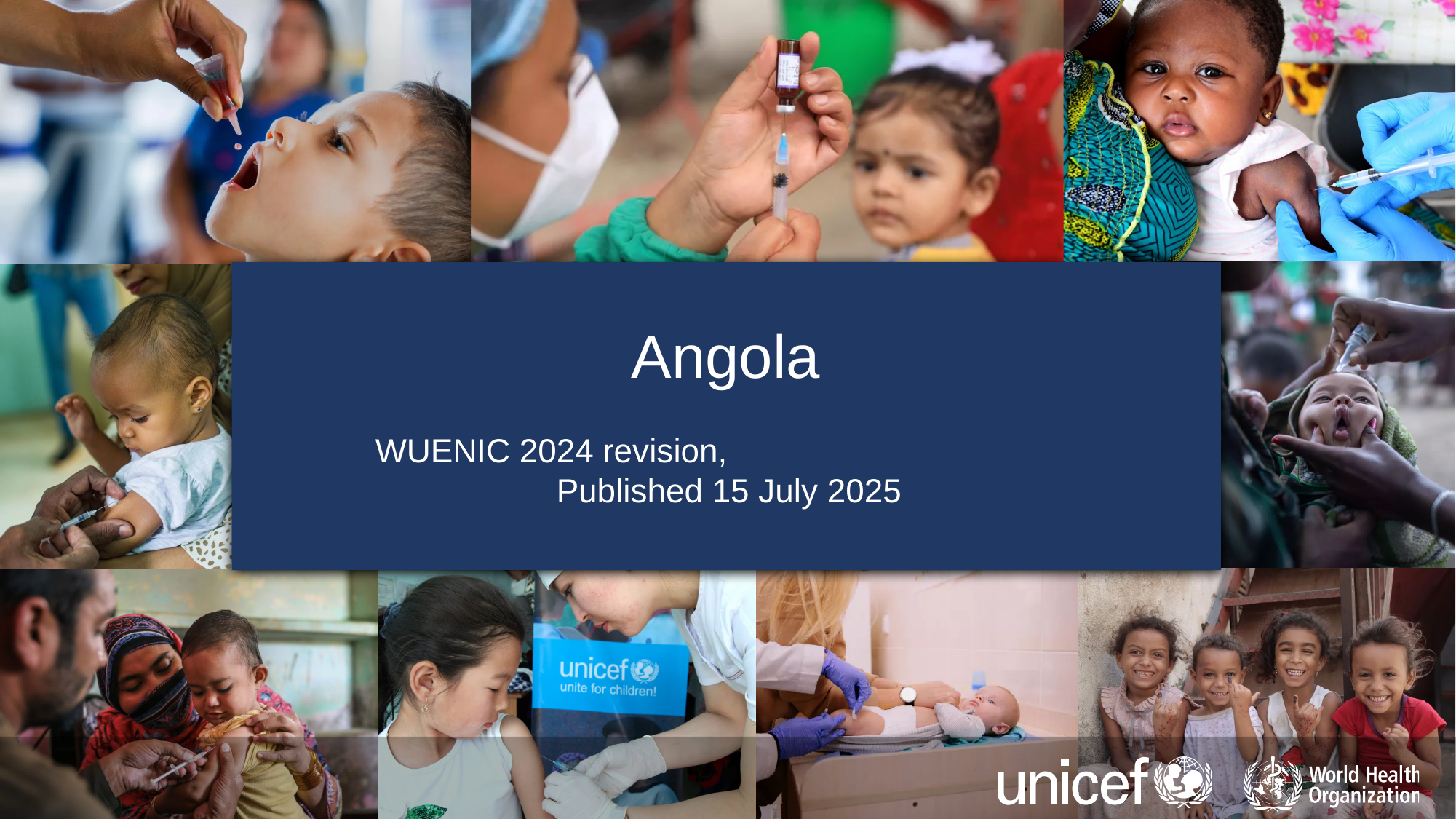

# Angola
WUENIC 2024 revision,
Published 15 July 2025